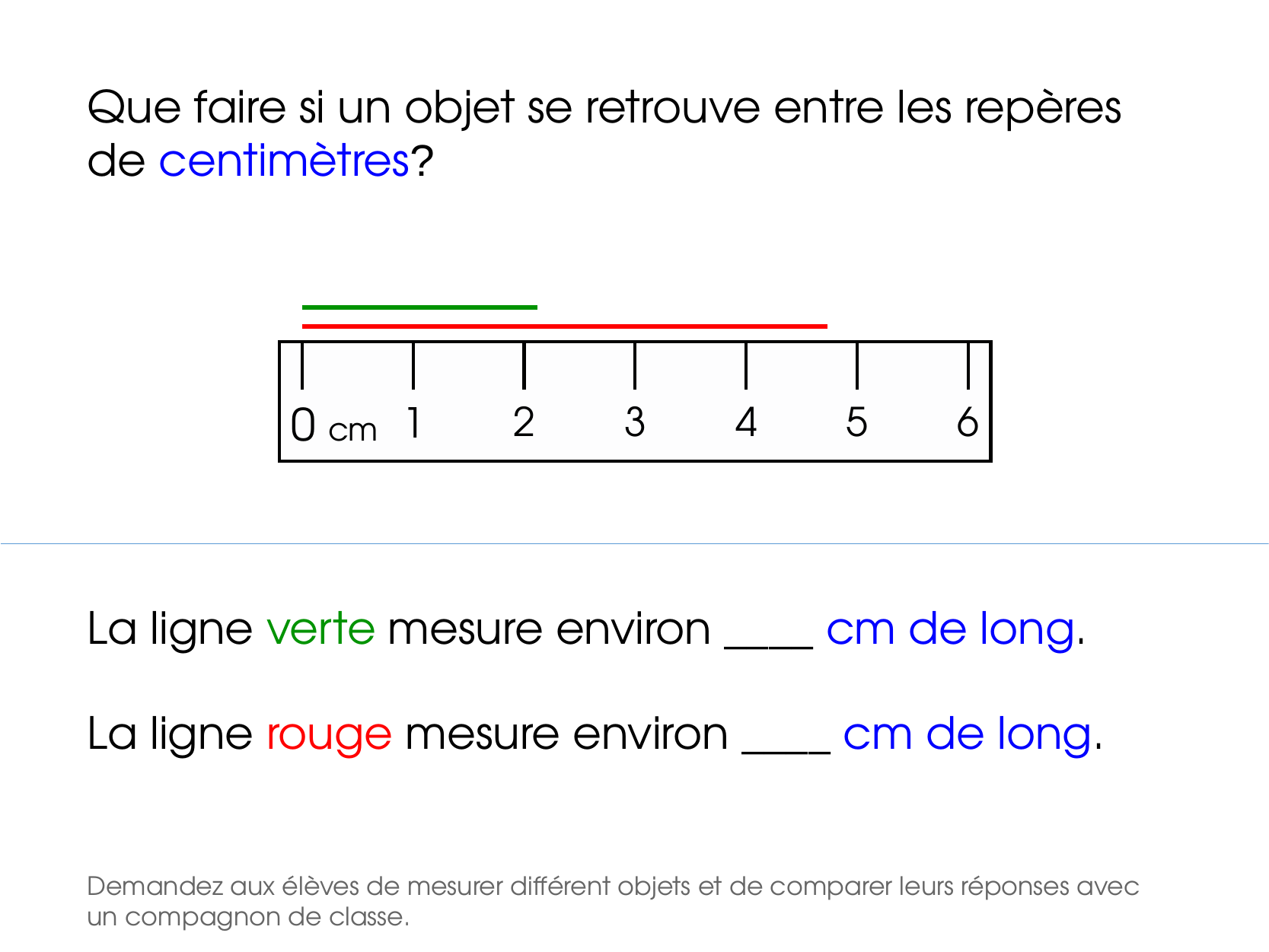

Que faire si un objet se retrouve entre les repères
de centimètres?

0 cm
1
2
3
4
5
6
La ligne verte mesure environ ____ cm de long.
La ligne rouge mesure environ ____ cm de long.
Demandez aux élèves de mesurer différent objets et de comparer leurs réponses avec un compagnon de classe.